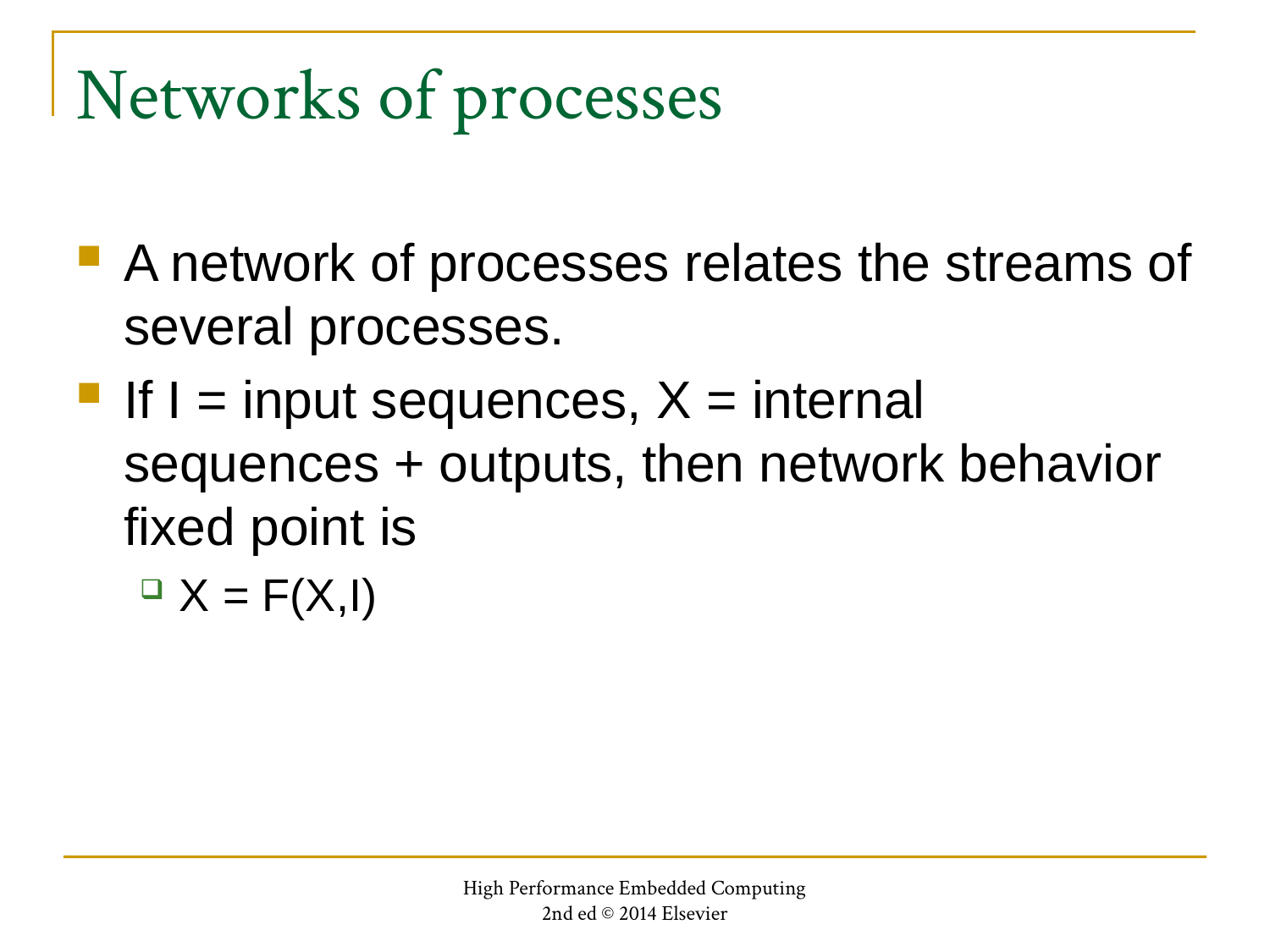

# Networks of processes
A network of processes relates the streams of several processes.
If I = input sequences, X = internal sequences + outputs, then network behavior fixed point is
X = F(X,I)
High Performance Embedded Computing 2nd ed © 2014 Elsevier